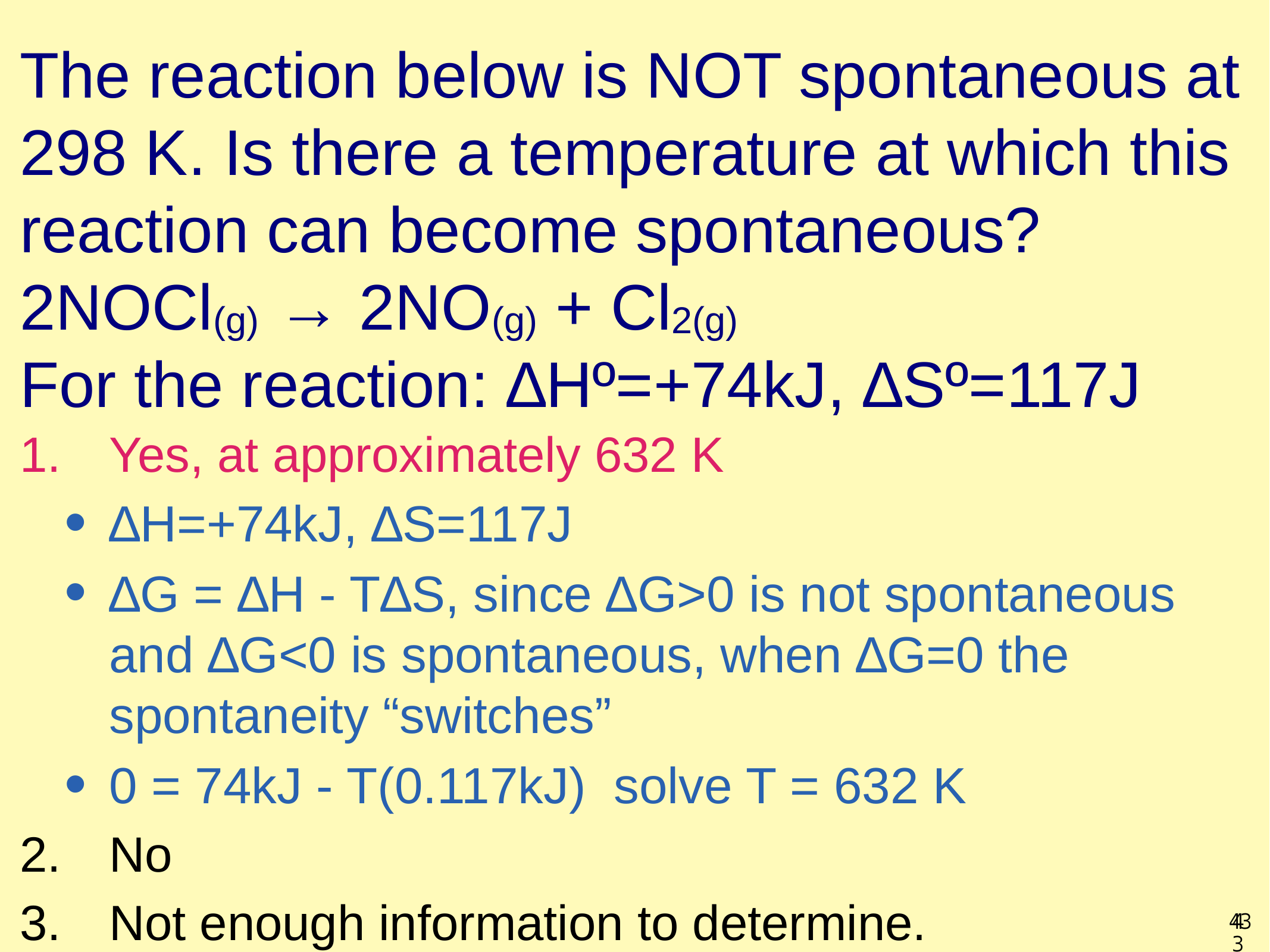

# The reaction below is NOT spontaneous at 298 K. Is there a temperature at which this reaction can become spontaneous? 2NOCl(g) → 2NO(g) + Cl2(g) For the reaction: ∆Hº=+74kJ, ∆Sº=117J
Yes, at approximately 632 K
∆H=+74kJ, ∆S=117J
∆G = ∆H - T∆S, since ∆G>0 is not spontaneous and ∆G<0 is spontaneous, when ∆G=0 the spontaneity “switches”
0 = 74kJ - T(0.117kJ)  solve T = 632 K
No
Not enough information to determine.
43
43